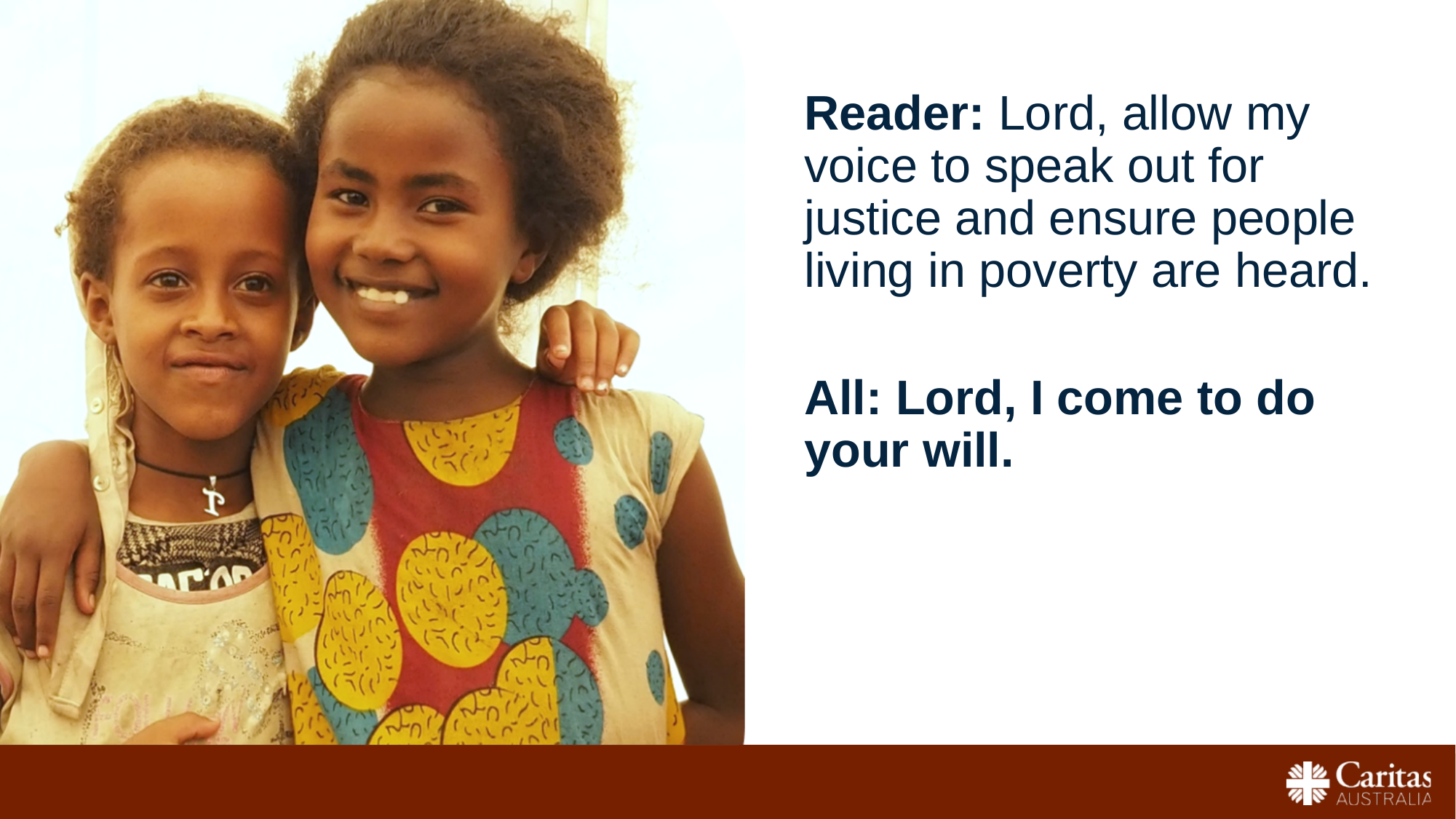

Reader: Lord, allow my voice to speak out for justice and ensure people living in poverty are heard.

All: Lord, I come to do your will.